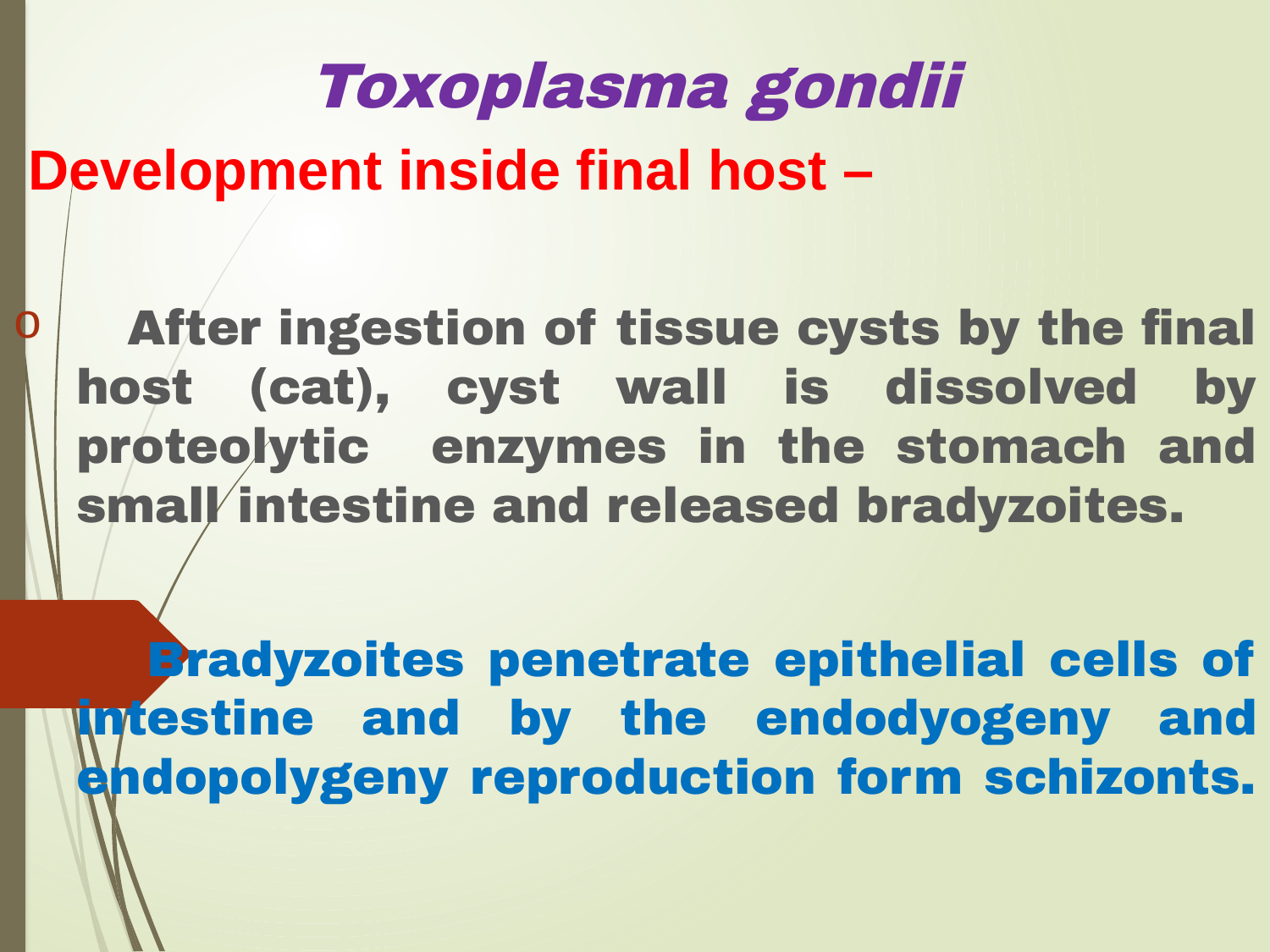

# Toxoplasma gondii
 Development inside final host –

   After ingestion of tissue cysts by the final host (cat), cyst wall is dissolved by proteolytic  enzymes in the stomach and small intestine and released bradyzoites.

   Bradyzoites penetrate epithelial cells of intestine and by the endodyogeny and endopolygeny reproduction form schizonts.